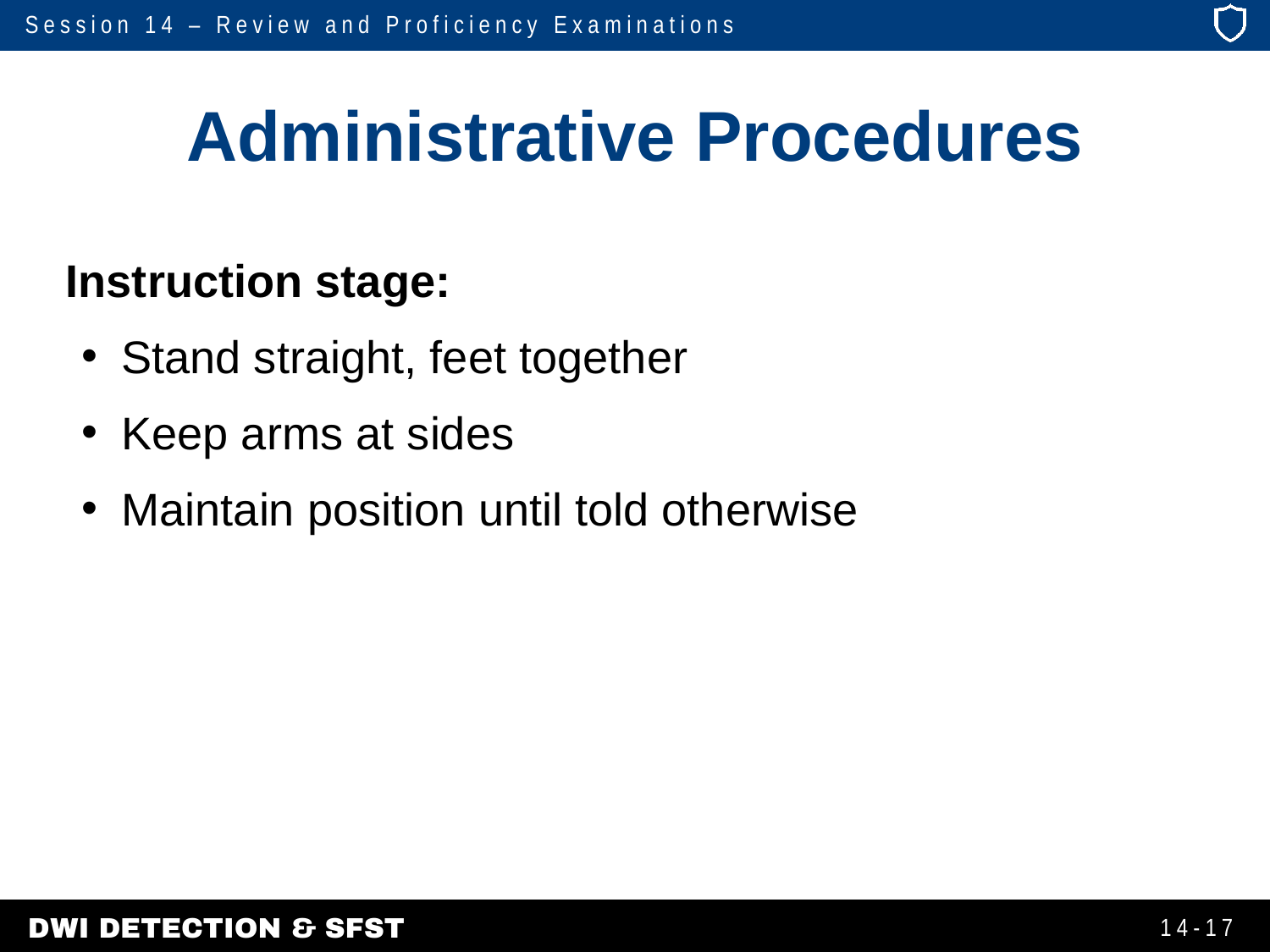

# Administrative Procedures
Instruction stage:
Stand straight, feet together
Keep arms at sides
Maintain position until told otherwise
14-17